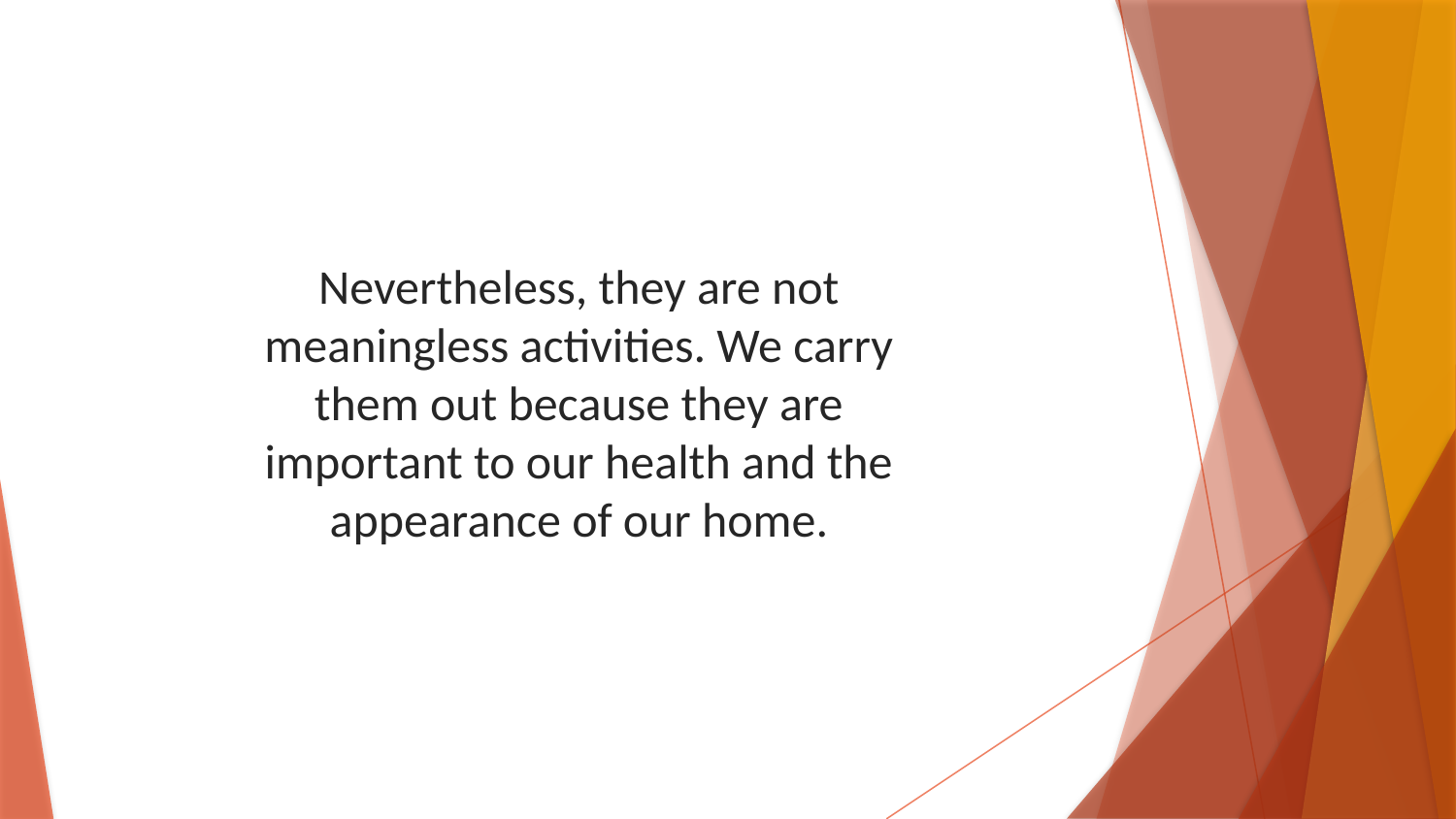

Nevertheless, they are not meaningless activities. We carry them out because they are important to our health and the appearance of our home.